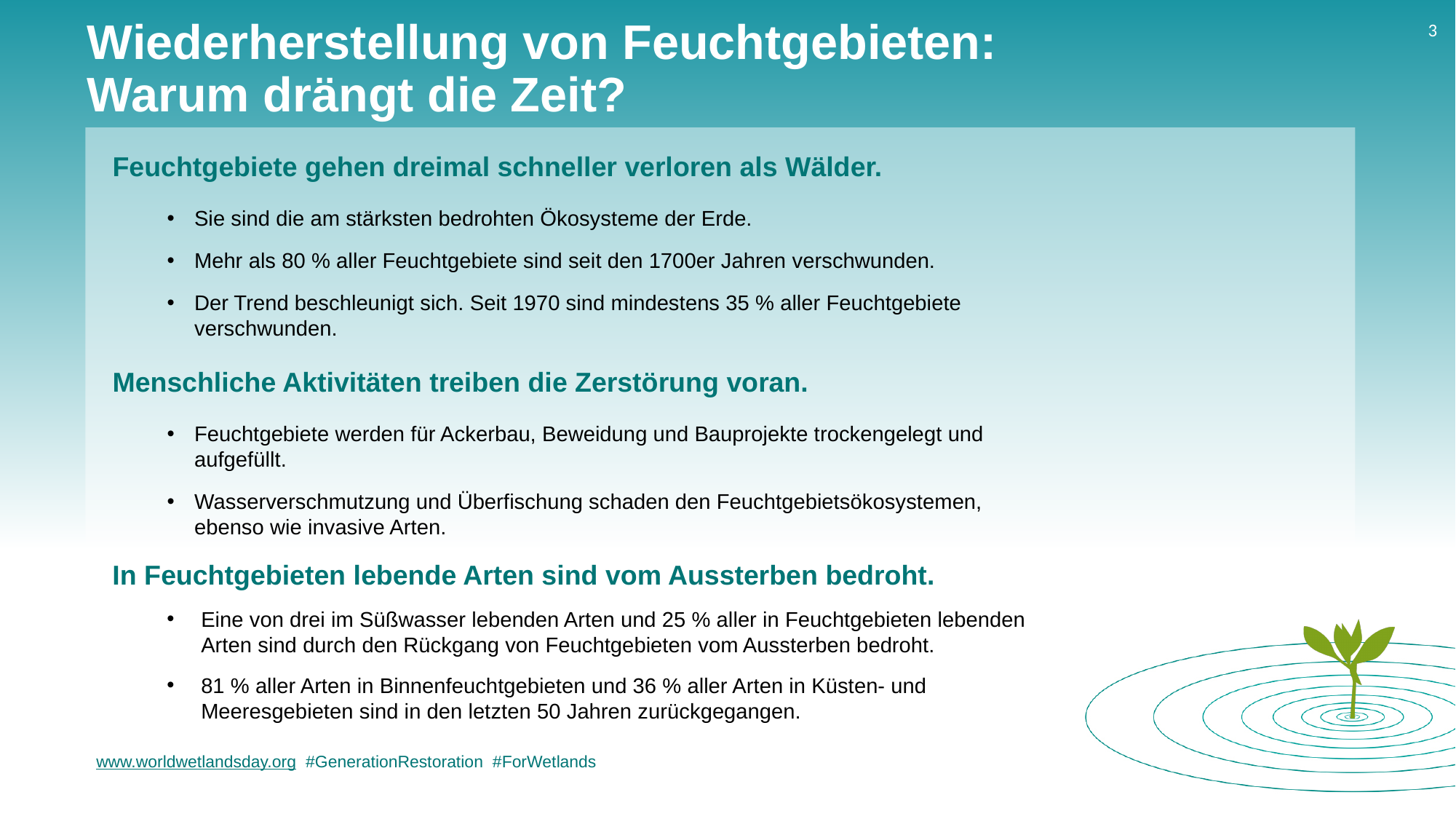

# Wiederherstellung von Feuchtgebieten: Warum drängt die Zeit?
Feuchtgebiete gehen dreimal schneller verloren als Wälder.
Sie sind die am stärksten bedrohten Ökosysteme der Erde.
Mehr als 80 % aller Feuchtgebiete sind seit den 1700er Jahren verschwunden.
Der Trend beschleunigt sich. Seit 1970 sind mindestens 35 % aller Feuchtgebiete verschwunden.
Menschliche Aktivitäten treiben die Zerstörung voran.
Feuchtgebiete werden für Ackerbau, Beweidung und Bauprojekte trockengelegt und aufgefüllt.
Wasserverschmutzung und Überfischung schaden den Feuchtgebietsökosystemen, ebenso wie invasive Arten.

In Feuchtgebieten lebende Arten sind vom Aussterben bedroht.
Eine von drei im Süßwasser lebenden Arten und 25 % aller in Feuchtgebieten lebenden Arten sind durch den Rückgang von Feuchtgebieten vom Aussterben bedroht.
81 % aller Arten in Binnenfeuchtgebieten und 36 % aller Arten in Küsten- und Meeresgebieten sind in den letzten 50 Jahren zurückgegangen.